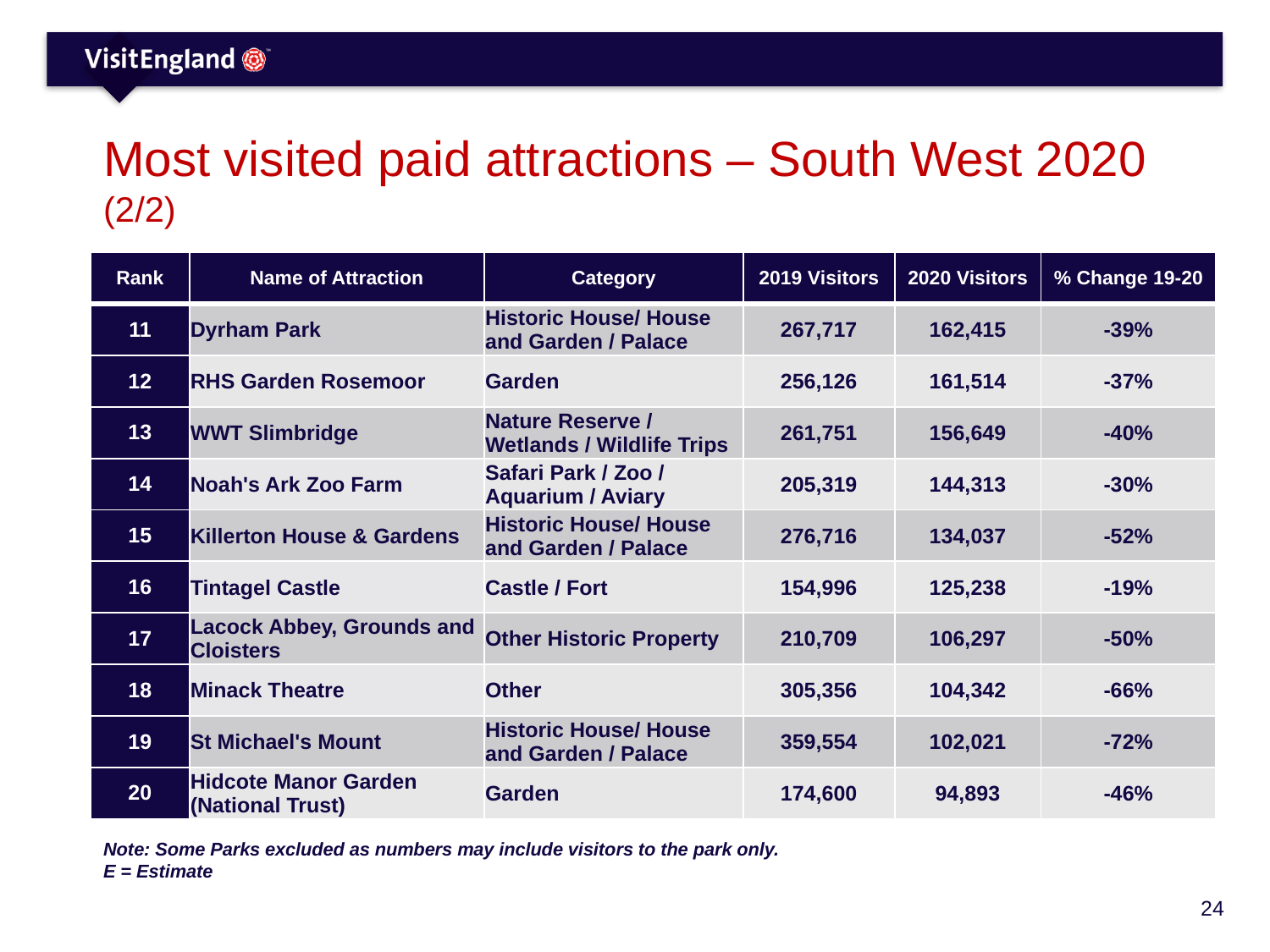

# Most visited paid attractions – South West 2020 (2/2)
| Rank | Name of Attraction | Category | 2019 Visitors | 2020 Visitors | % Change 19-20 |
| --- | --- | --- | --- | --- | --- |
| 11 | Dyrham Park | Historic House/ House and Garden / Palace | 267,717 | 162,415 | -39% |
| 12 | RHS Garden Rosemoor | Garden | 256,126 | 161,514 | -37% |
| 13 | WWT Slimbridge | Nature Reserve / Wetlands / Wildlife Trips | 261,751 | 156,649 | -40% |
| 14 | Noah's Ark Zoo Farm | Safari Park / Zoo / Aquarium / Aviary | 205,319 | 144,313 | -30% |
| 15 | Killerton House & Gardens | Historic House/ House and Garden / Palace | 276,716 | 134,037 | -52% |
| 16 | Tintagel Castle | Castle / Fort | 154,996 | 125,238 | -19% |
| 17 | Lacock Abbey, Grounds and Cloisters | Other Historic Property | 210,709 | 106,297 | -50% |
| 18 | Minack Theatre | Other | 305,356 | 104,342 | -66% |
| 19 | St Michael's Mount | Historic House/ House and Garden / Palace | 359,554 | 102,021 | -72% |
| 20 | Hidcote Manor Garden (National Trust) | Garden | 174,600 | 94,893 | -46% |
Note: Some Parks excluded as numbers may include visitors to the park only.
E = Estimate